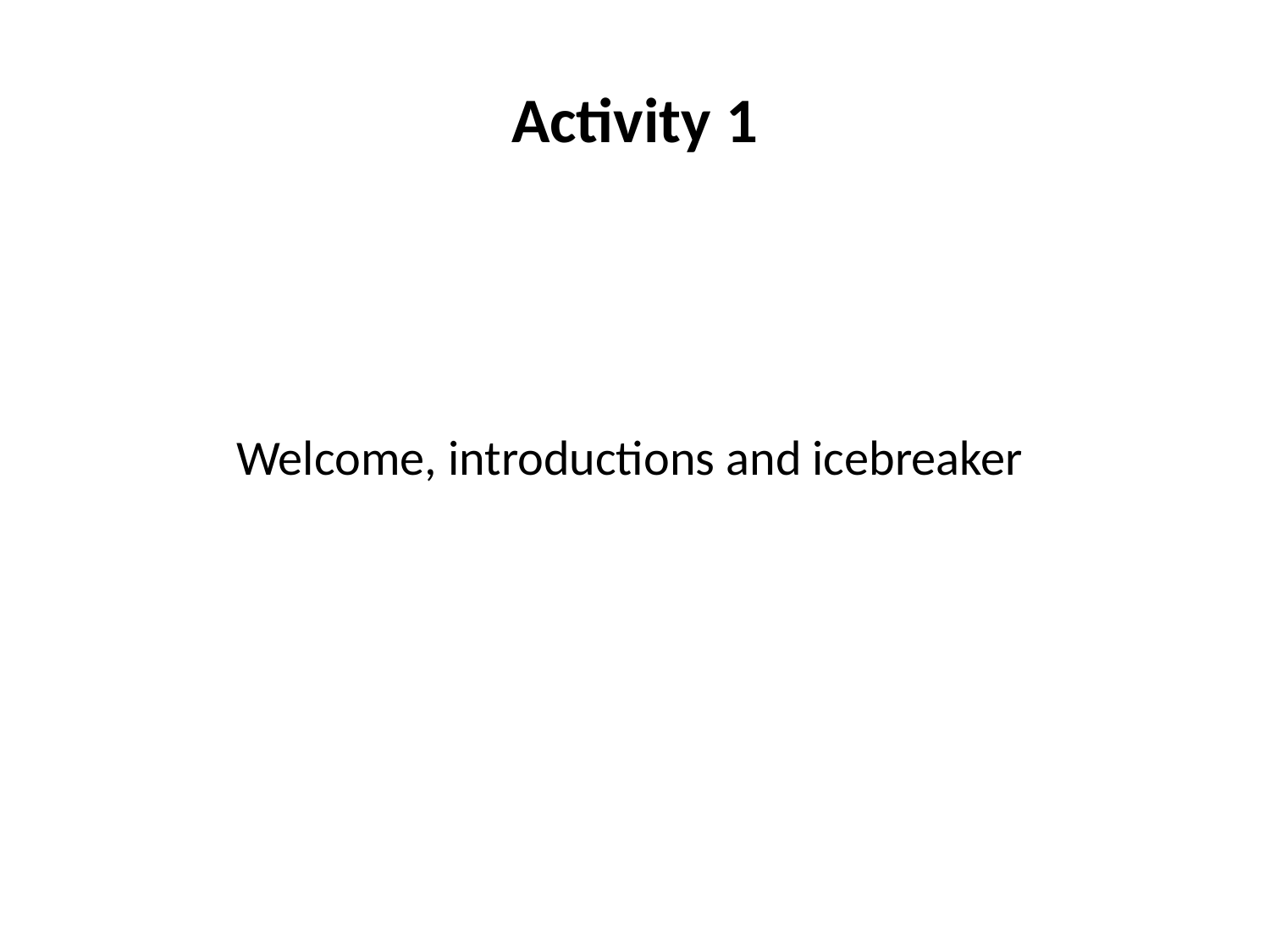

# Activity 1

Welcome, introductions and icebreaker